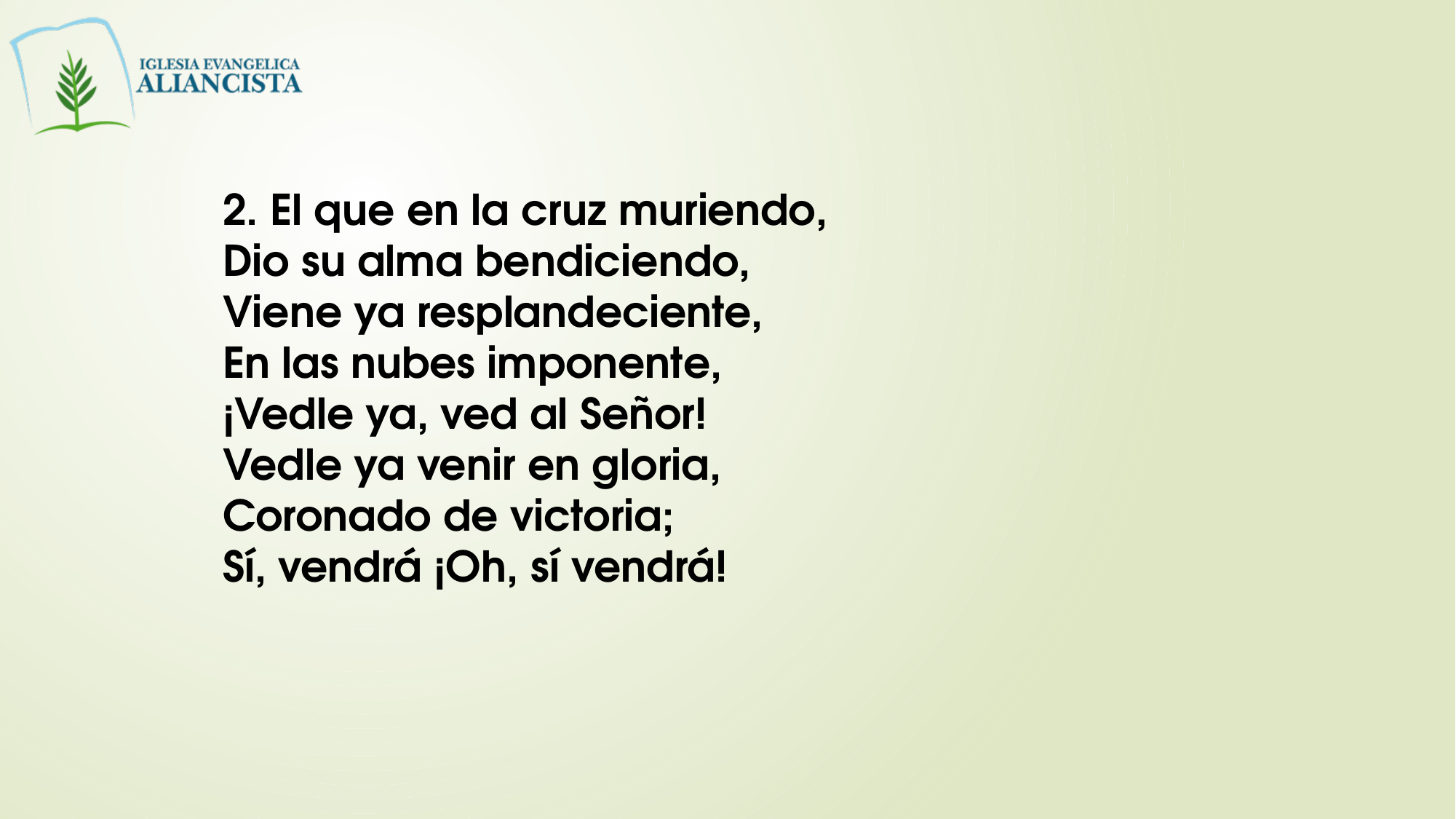

2. El que en la cruz muriendo,
Dio su alma bendiciendo,
Viene ya resplandeciente,
En las nubes imponente,
¡Vedle ya, ved al Señor!
Vedle ya venir en gloria,
Coronado de victoria;
Sí, vendrá ¡Oh, sí vendrá!